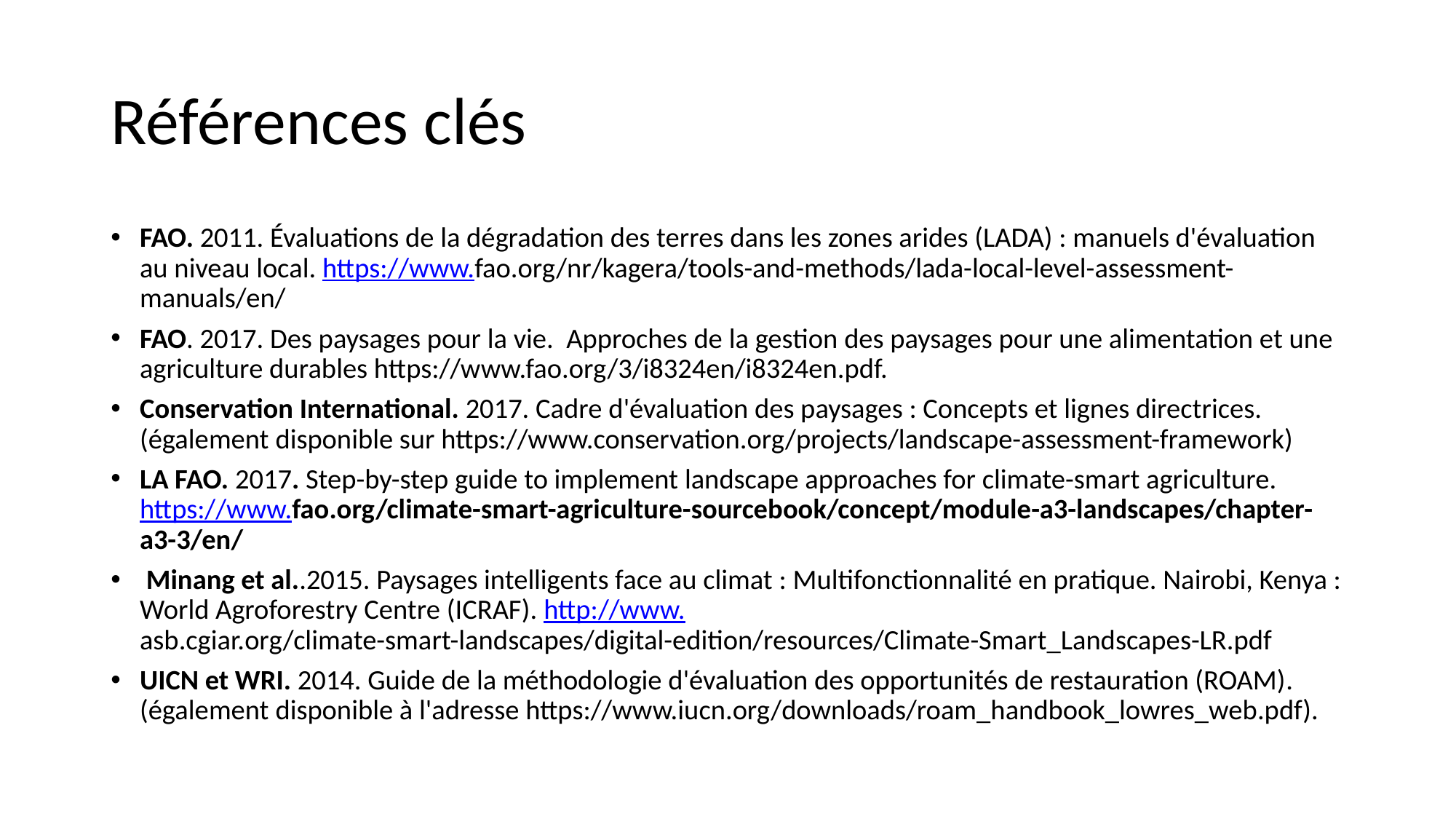

# Références clés
FAO. 2011. Évaluations de la dégradation des terres dans les zones arides (LADA) : manuels d'évaluation au niveau local. https://www.fao.org/nr/kagera/tools-and-methods/lada-local-level-assessment-manuals/en/
FAO. 2017. Des paysages pour la vie.  Approches de la gestion des paysages pour une alimentation et une agriculture durables https://www.fao.org/3/i8324en/i8324en.pdf.
Conservation International. 2017. Cadre d'évaluation des paysages : Concepts et lignes directrices. (également disponible sur https://www.conservation.org/projects/landscape-assessment-framework)
LA FAO. 2017. Step-by-step guide to implement landscape approaches for climate-smart agriculture. https://www.fao.org/climate-smart-agriculture-sourcebook/concept/module-a3-landscapes/chapter-a3-3/en/
 Minang et al..2015. Paysages intelligents face au climat : Multifonctionnalité en pratique. Nairobi, Kenya : World Agroforestry Centre (ICRAF). http://www.asb.cgiar.org/climate-smart-landscapes/digital-edition/resources/Climate-Smart_Landscapes-LR.pdf
UICN et WRI. 2014. Guide de la méthodologie d'évaluation des opportunités de restauration (ROAM). (également disponible à l'adresse https://www.iucn.org/downloads/roam_handbook_lowres_web.pdf).